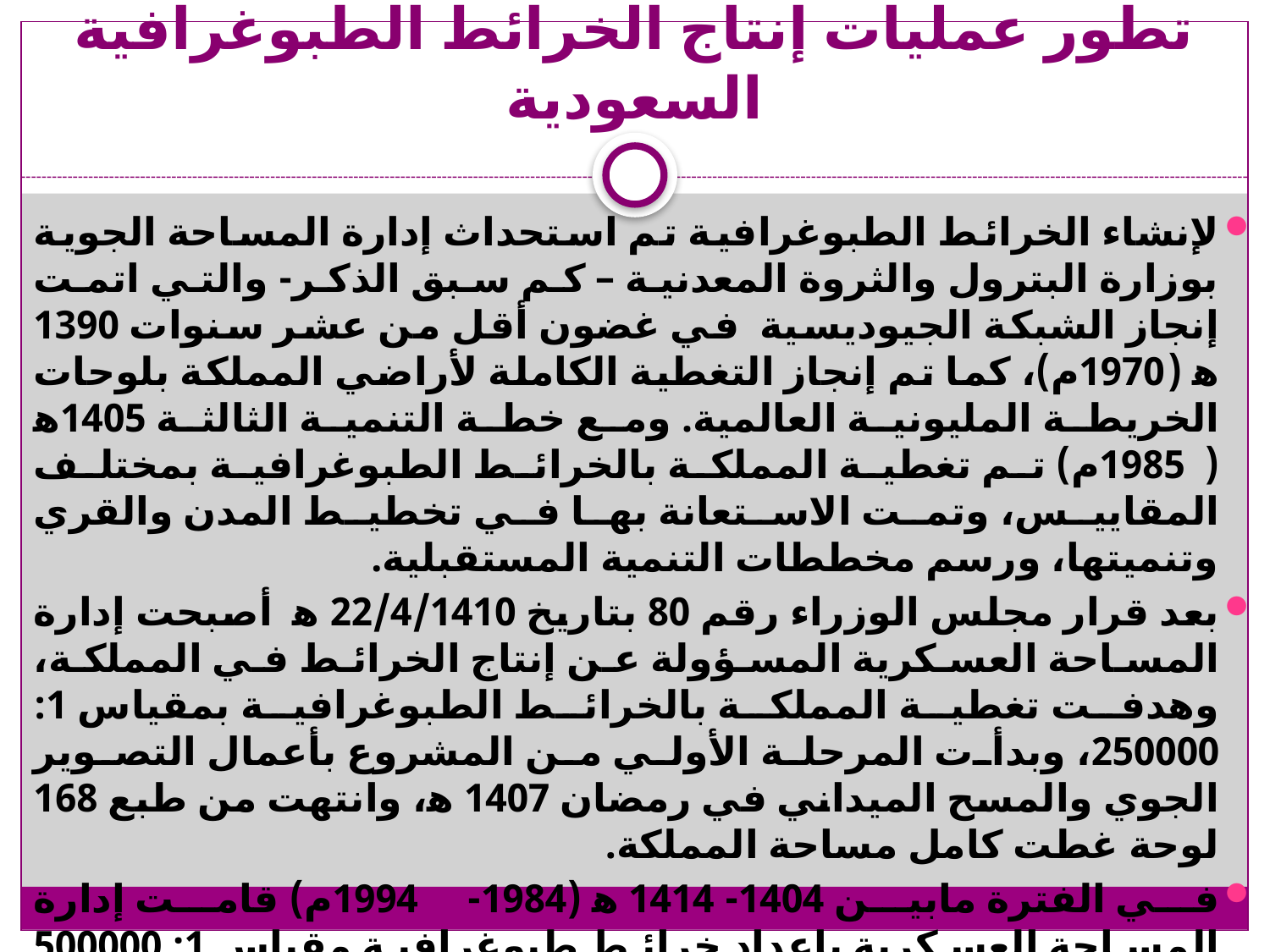

# تطور عمليات إنتاج الخرائط الطبوغرافية السعودية
لإنشاء الخرائط الطبوغرافية تم استحداث إدارة المساحة الجوية بوزارة البترول والثروة المعدنية – كم سبق الذكر- والتي اتمت إنجاز الشبكة الجيوديسية  في غضون أقل من عشر سنوات 1390 ﮬ (1970م)، كما تم إنجاز التغطية الكاملة لأراضي المملكة بلوحات الخريطة المليونية العالمية. ومع خطة التنمية الثالثة 1405ﮬ (1985م) تم تغطية المملكة بالخرائط الطبوغرافية بمختلف المقاييس، وتمت الاستعانة بها في تخطيط المدن والقري وتنميتها، ورسم مخططات التنمية المستقبلية.
بعد قرار مجلس الوزراء رقم 80 بتاريخ 22/4/1410 ﮬ  أصبحت إدارة المساحة العسكرية المسؤولة عن إنتاج الخرائط في المملكة، وهدفت تغطية المملكة بالخرائط الطبوغرافية بمقياس 1: 250000، وبدأت المرحلة الأولي من المشروع بأعمال التصوير الجوي والمسح الميداني في رمضان 1407 ﮬ، وانتهت من طبع 168 لوحة غطت كامل مساحة المملكة.
في الفترة مابين 1404- 1414 ﮬ (1984- 1994م) قامت إدارة المساحة العسكرية بإعداد خرائط طبوغرافية مقياس 1: 500000 جديدة وإنتاجها، وعدد لوحاتها 44 لوحة تغطي مساحة المملكة بالكامل، أبعاد اللوحة 3ᵒطولية × درجتان عرضية، رسمت بمسقط (UTM) Universal transverse Mercator Grid  بخطوط تساوي 100 متراً مع كنتور أضافي 50 متراً.